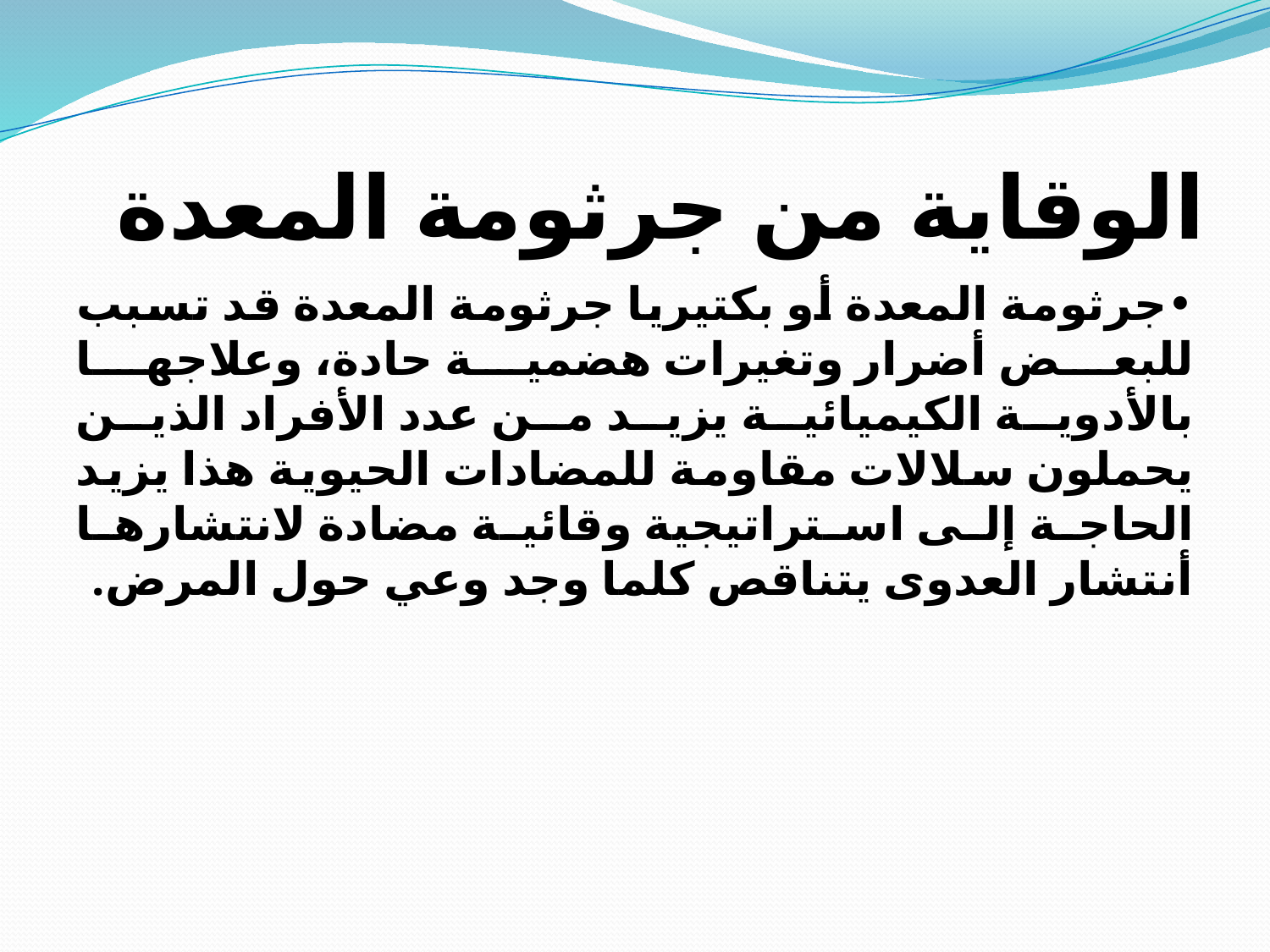

# الوقاية من جرثومة المعدة
•جرثومة المعدة أو بكتيريا جرثومة المعدة قد تسبب للبعض أضرار وتغيرات هضمية حادة، وعلاجها بالأدوية الكيميائية يزيد من عدد الأفراد الذين يحملون سلالات مقاومة للمضادات الحيوية هذا يزيد الحاجة إلى استراتيجية وقائية مضادة لانتشارها أنتشار العدوى يتناقص كلما وجد وعي حول المرض.